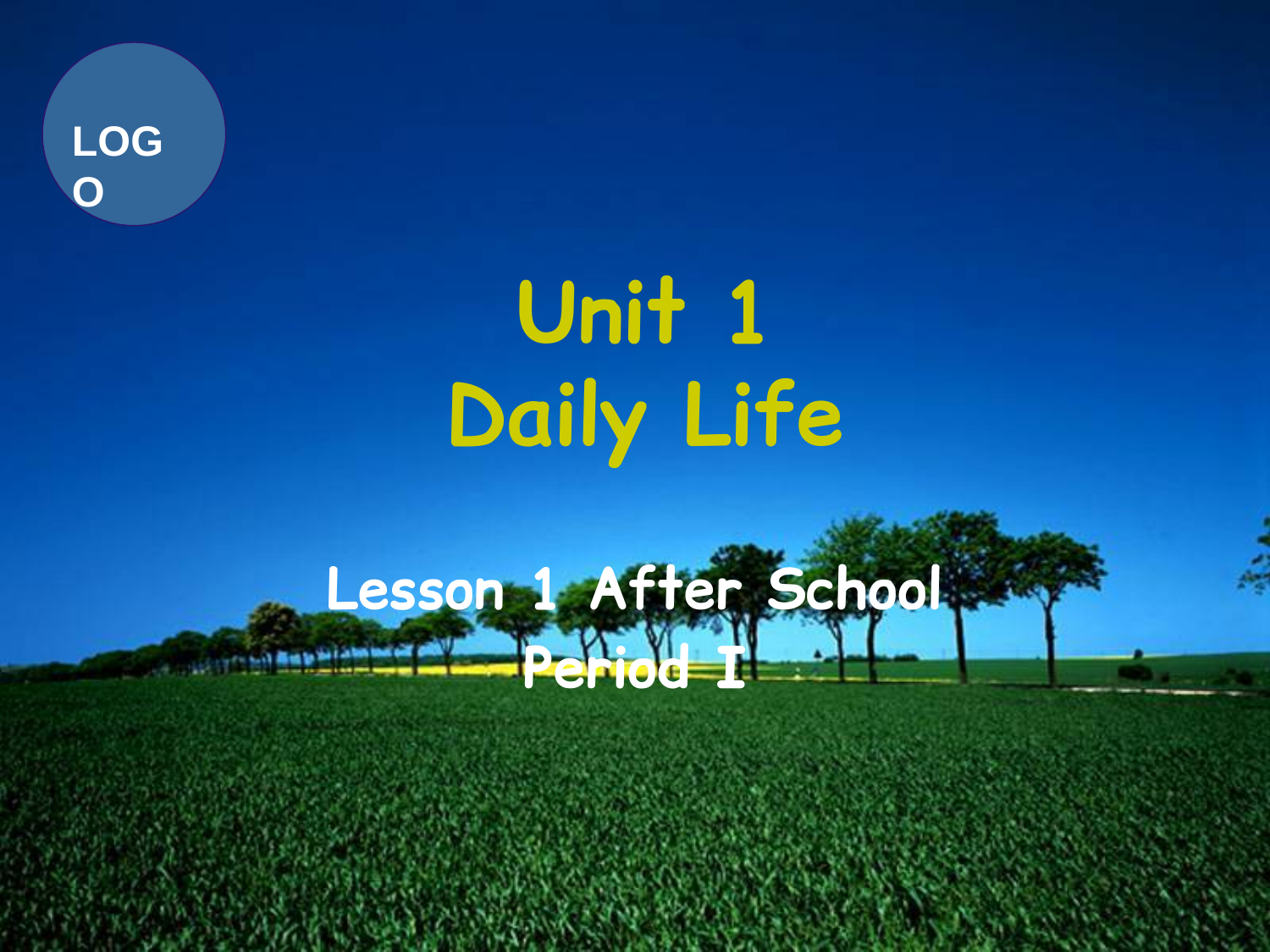

# Unit 1 Daily Life
Lesson 1 After School
Period I